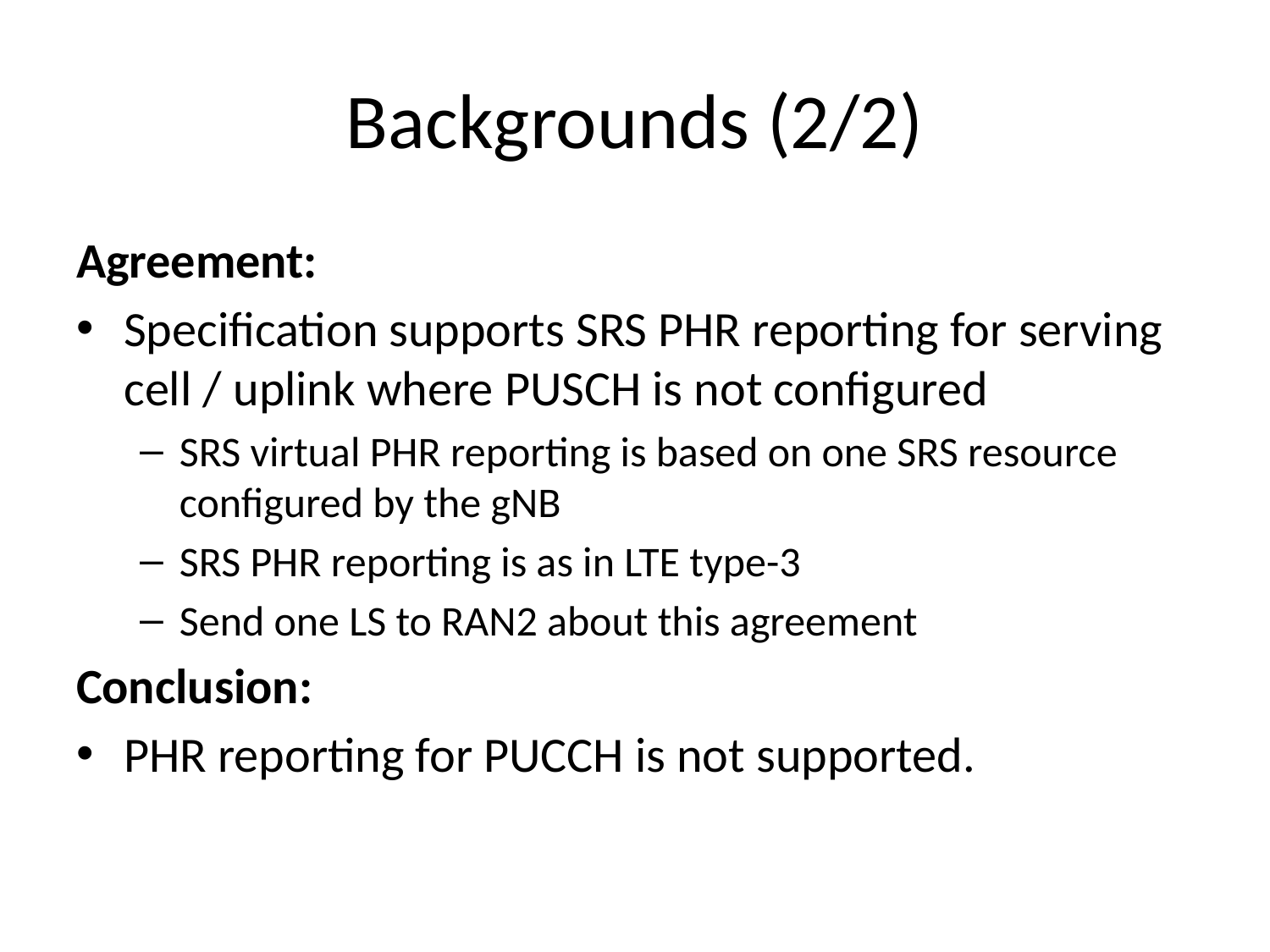

# Backgrounds (2/2)
Agreement:
Specification supports SRS PHR reporting for serving cell / uplink where PUSCH is not configured
SRS virtual PHR reporting is based on one SRS resource configured by the gNB
SRS PHR reporting is as in LTE type-3
Send one LS to RAN2 about this agreement
Conclusion:
PHR reporting for PUCCH is not supported.